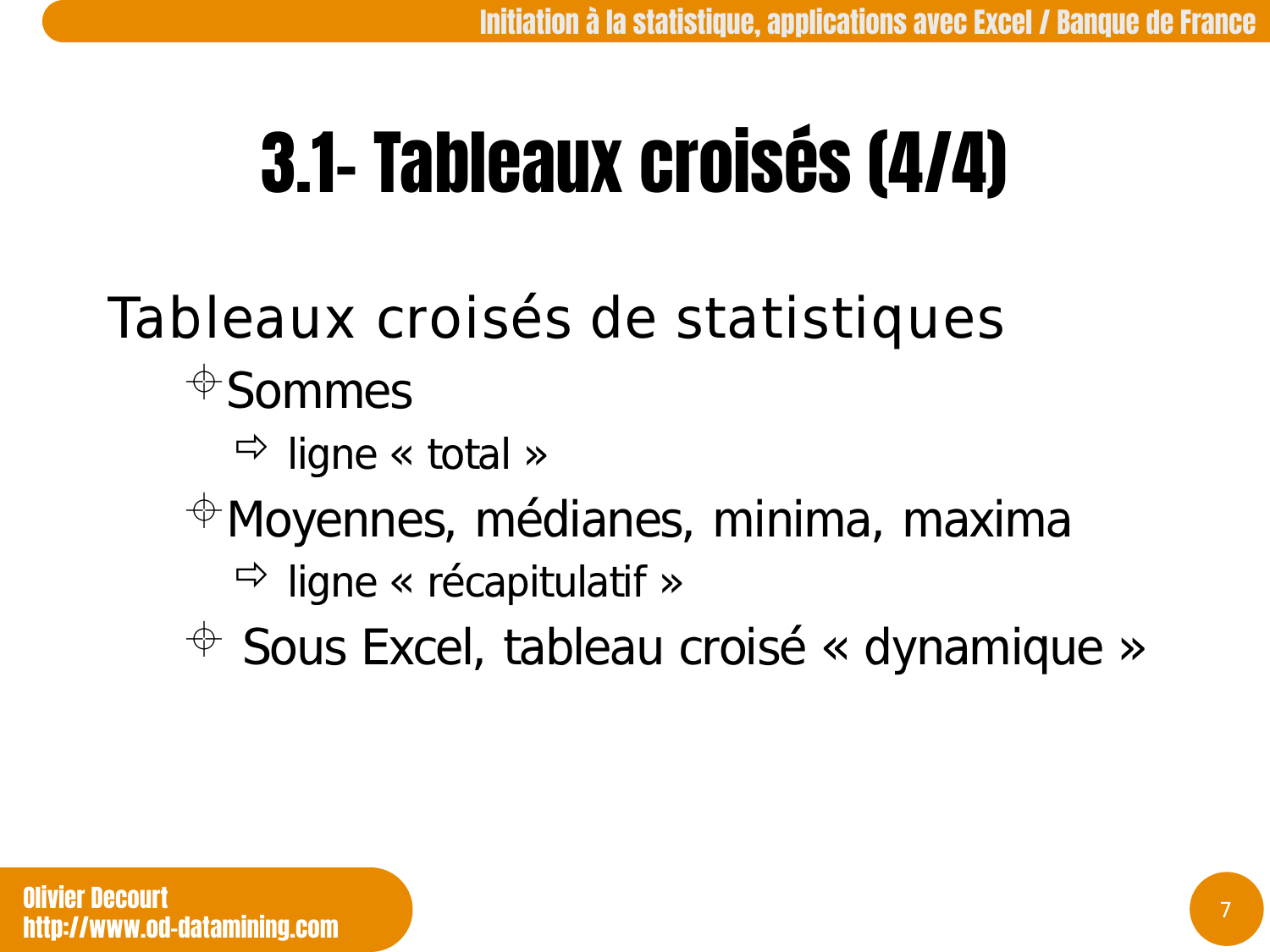

# 3.1- Tableaux croisés (4/4)
Tableaux croisés de statistiques
Sommes
 ligne « total »
Moyennes, médianes, minima, maxima
 ligne « récapitulatif »
 Sous Excel, tableau croisé « dynamique »